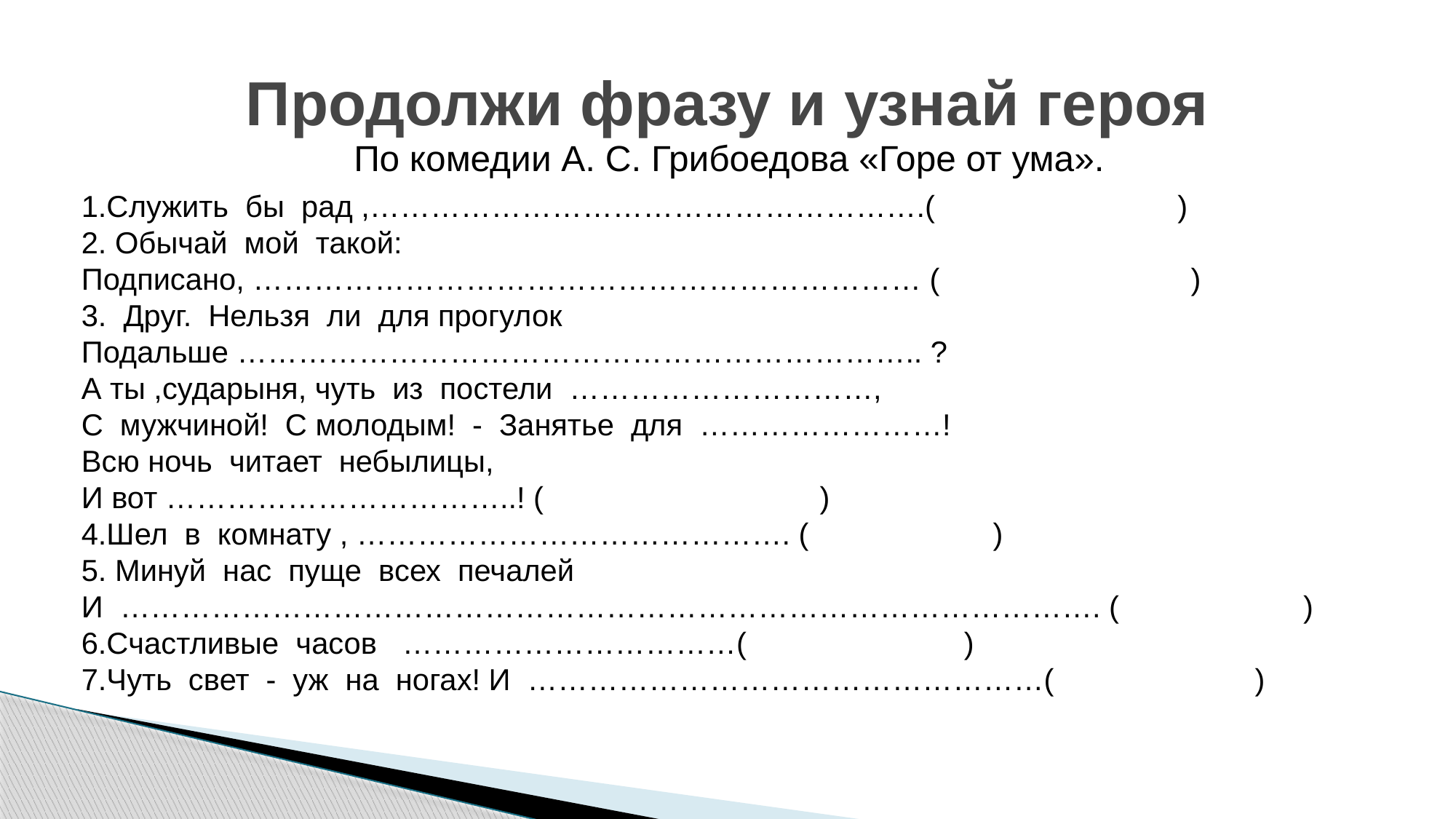

# Продолжи фразу и узнай героя
По комедии А. С. Грибоедова «Горе от ума».
1.Служить  бы  рад ,……………………………………………….(                             )
2. Обычай  мой  такой:
Подписано, ………………………………………………………… (                              )
3.  Друг.  Нельзя  ли  для прогулок
Подальше ………………………………………………………….. ?
А ты ,сударыня, чуть  из  постели  …………………………,
С  мужчиной!  С молодым!  -  Занятье  для  ……………………!
Всю ночь  читает  небылицы,
И вот ……………………………..! (                                 )
4.Шел  в  комнату , ……………………………………. (                      )
5. Минуй  нас  пуще  всех  печалей
И  ……………………………………………………………………………………. (                      )
6.Счастливые  часов   ……………………………(                          )
7.Чуть  свет  -  уж  на  ногах! И  ……………………………………………(                        )